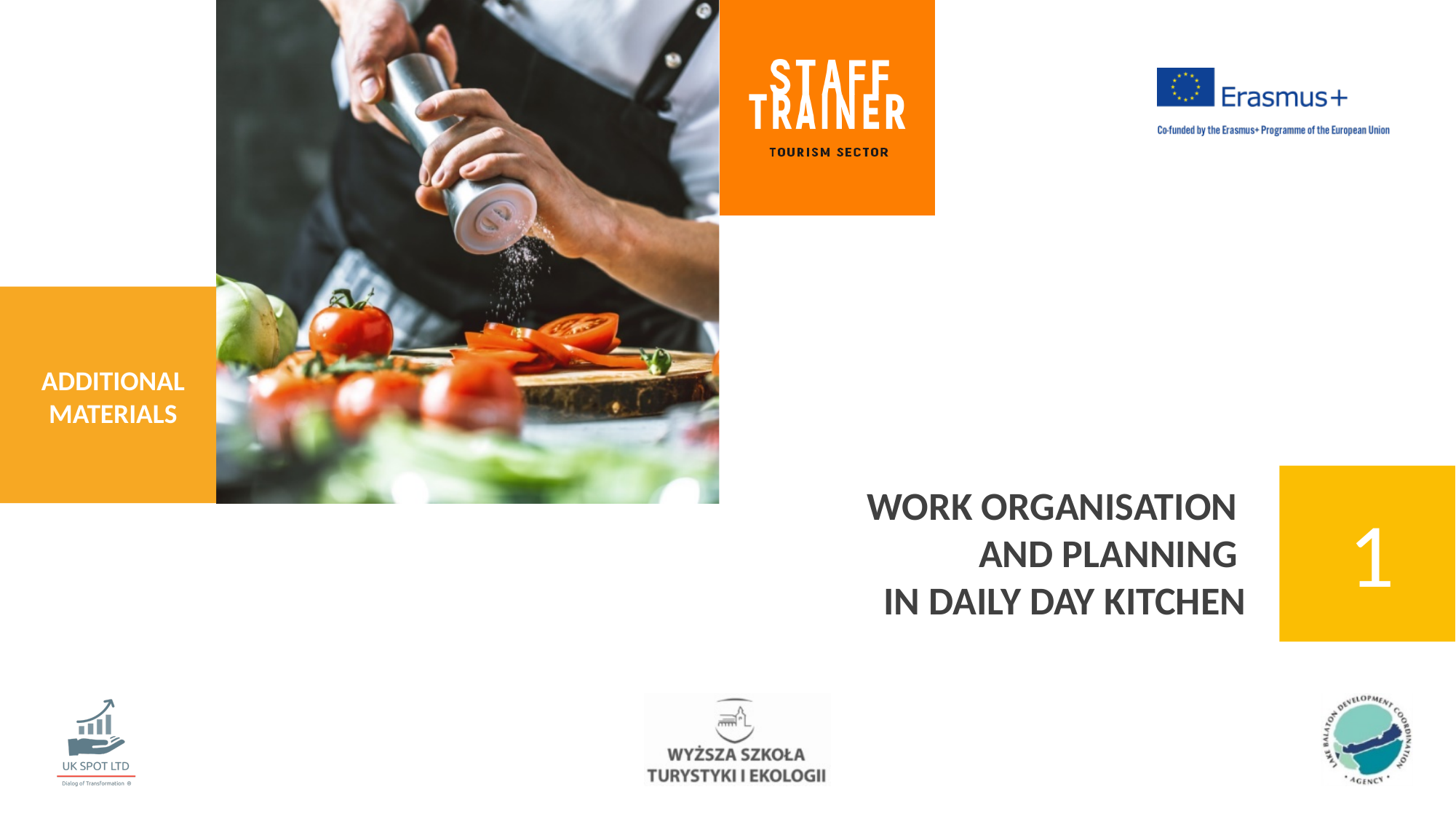

ADDITIONAL MATERIALS
WORK ORGANISATION
AND PLANNING
IN DAILY DAY KITCHEN
1